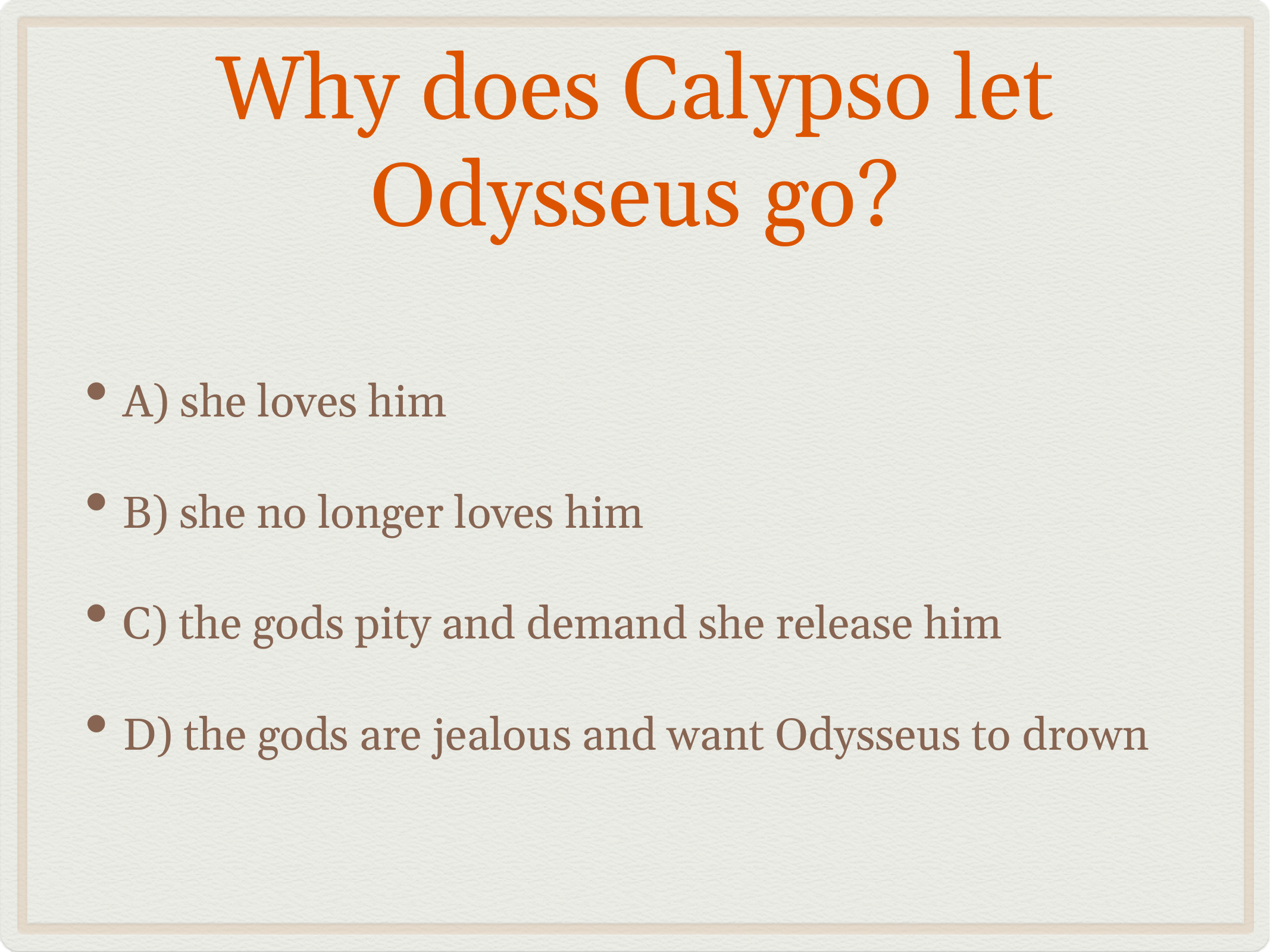

# Why does Calypso let Odysseus go?
A) she loves him
B) she no longer loves him
C) the gods pity and demand she release him
D) the gods are jealous and want Odysseus to drown